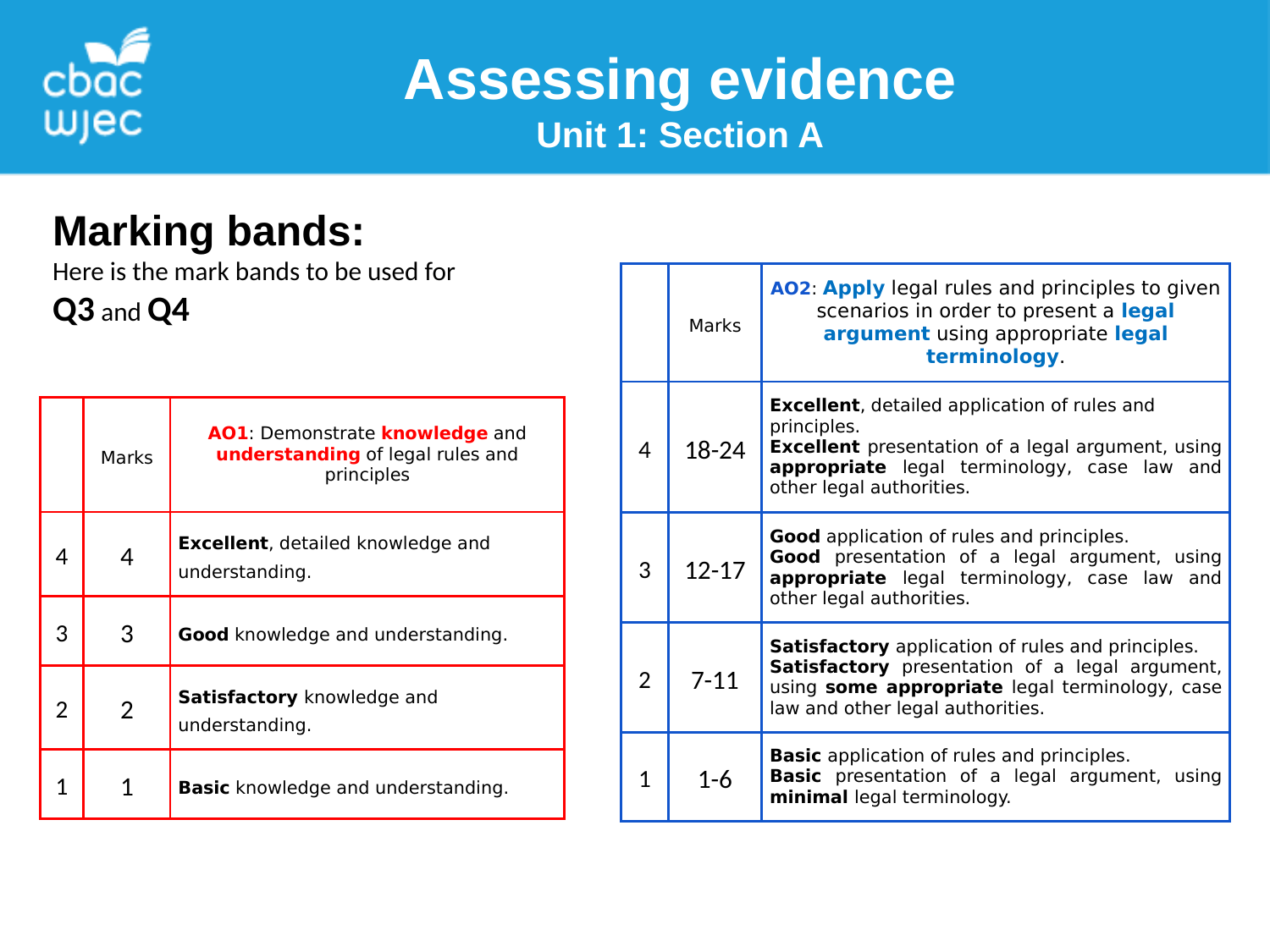

Assessing evidence
Unit 1: Section A
Marking bands:
Here is the mark bands to be used for
Q3 and Q4
|  | Marks | AO2: Apply legal rules and principles to given scenarios in order to present a legal argument using appropriate legal terminology. |
| --- | --- | --- |
| 4 | 18-24 | Excellent, detailed application of rules and principles. Excellent presentation of a legal argument, using appropriate legal terminology, case law and other legal authorities. |
| 3 | 12-17 | Good application of rules and principles. Good presentation of a legal argument, using appropriate legal terminology, case law and other legal authorities. |
| 2 | 7-11 | Satisfactory application of rules and principles. Satisfactory presentation of a legal argument, using some appropriate legal terminology, case law and other legal authorities. |
| 1 | 1-6 | Basic application of rules and principles. Basic presentation of a legal argument, using minimal legal terminology. |
|  | Marks | AO1: Demonstrate knowledge and understanding of legal rules and principles |
| --- | --- | --- |
| 4 | 4 | Excellent, detailed knowledge and understanding. |
| 3 | 3 | Good knowledge and understanding. |
| 2 | 2 | Satisfactory knowledge and understanding. |
| 1 | 1 | Basic knowledge and understanding. |